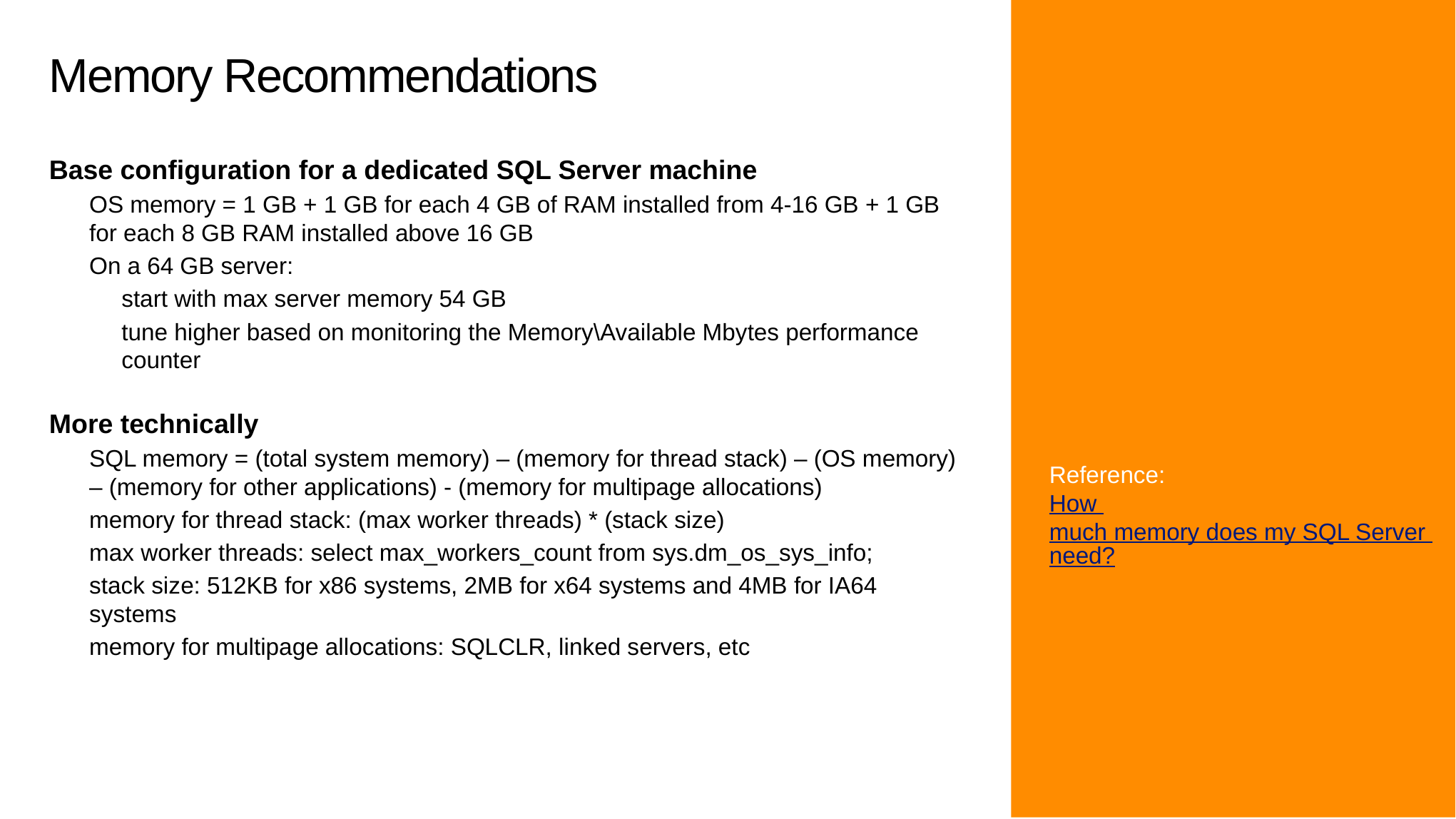

# Memory Recommendations
Base configuration for a dedicated SQL Server machine
OS memory = 1 GB + 1 GB for each 4 GB of RAM installed from 4-16 GB + 1 GB for each 8 GB RAM installed above 16 GB
On a 64 GB server:
start with max server memory 54 GB
tune higher based on monitoring the Memory\Available Mbytes performance counter

More technically
SQL memory = (total system memory) – (memory for thread stack) – (OS memory) – (memory for other applications) - (memory for multipage allocations)
memory for thread stack: (max worker threads) * (stack size)
max worker threads: select max_workers_count from sys.dm_os_sys_info;
stack size: 512KB for x86 systems, 2MB for x64 systems and 4MB for IA64 systems
memory for multipage allocations: SQLCLR, linked servers, etc

Reference:
How much memory does my SQL Server need?